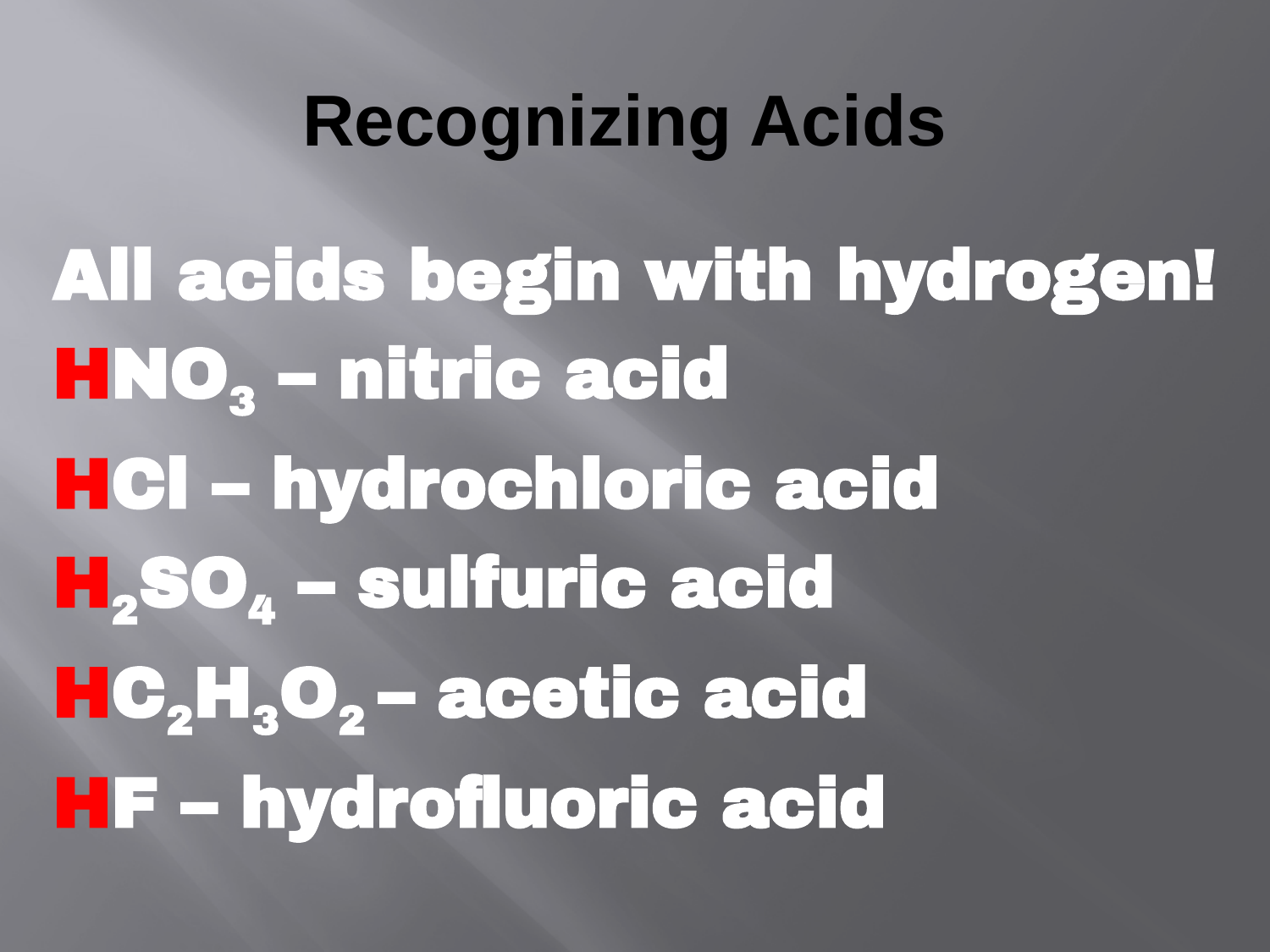

# Recognizing Acids
All acids begin with hydrogen!
HNO3 – nitric acid
HCl – hydrochloric acid
H2SO4 – sulfuric acid
HC2H3O2 – acetic acid
HF – hydrofluoric acid